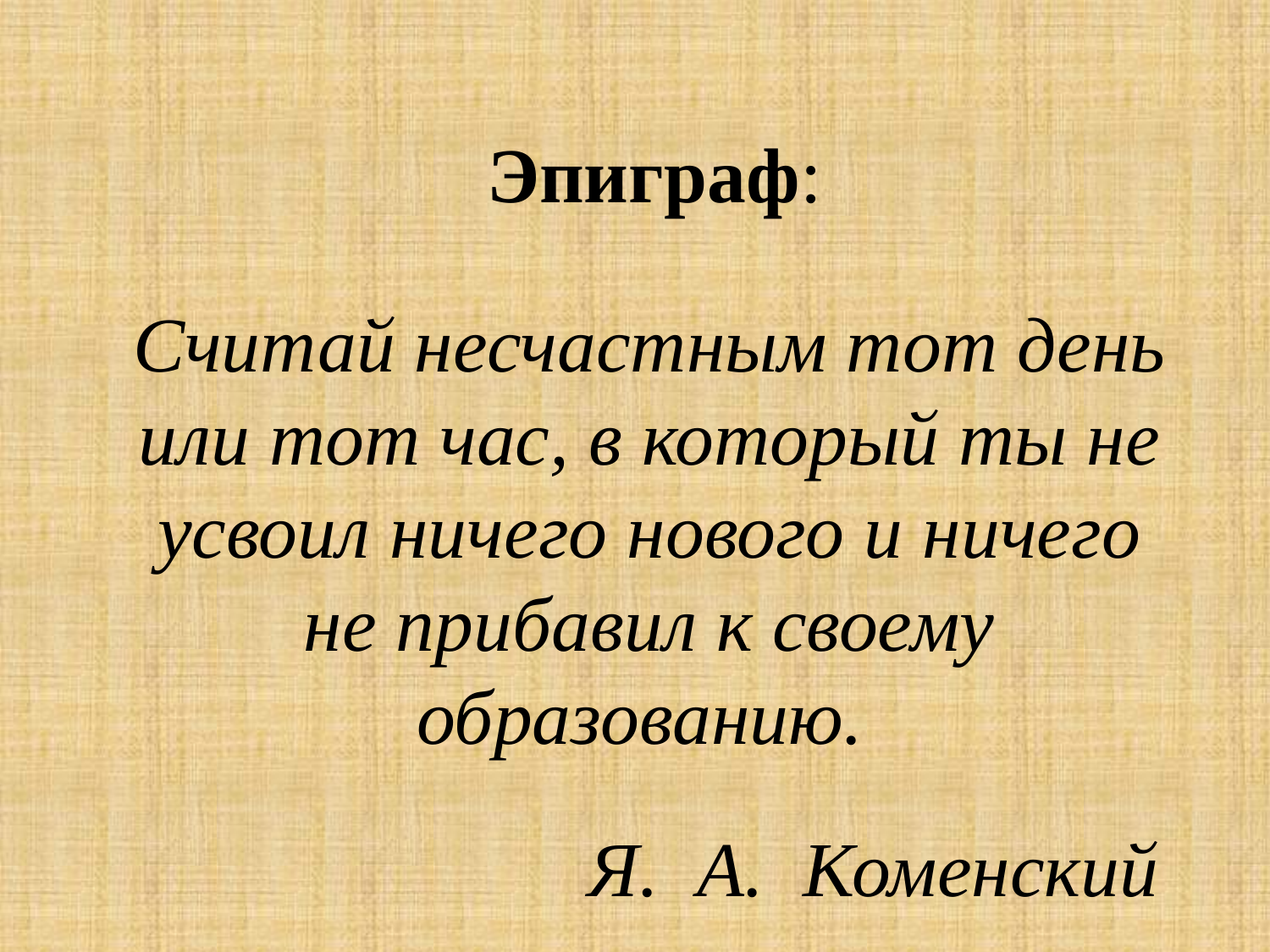

Эпиграф:

Считай несчастным тот день или тот час, в который ты не усвоил ничего нового и ничего не прибавил к своему образованию.

                       Я.  А.  Коменский